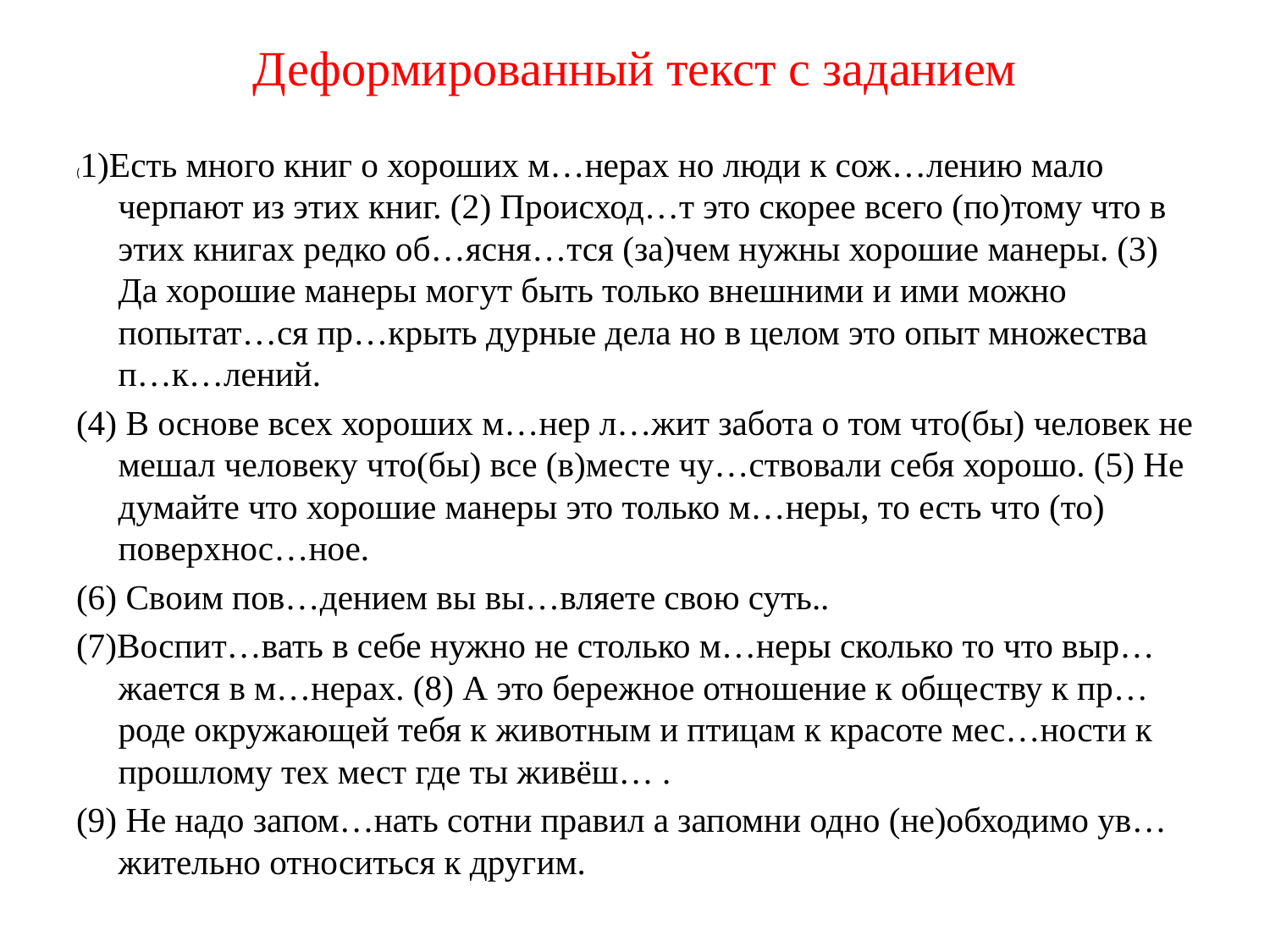

# Деформированный текст с заданием
(1)Есть много книг о хороших м…нерах но люди к сож…лению мало черпают из этих книг. (2) Происход…т это скорее всего (по)тому что в этих книгах редко об…ясня…тся (за)чем нужны хорошие манеры. (3) Да хорошие манеры могут быть только внешними и ими можно попытат…ся пр…крыть дурные дела но в целом это опыт множества п…к…лений.
(4) В основе всех хороших м…нер л…жит забота о том что(бы) человек не мешал человеку что(бы) все (в)месте чу…ствовали себя хорошо. (5) Не думайте что хорошие манеры это только м…неры, то есть что (то) поверхнос…ное.
(6) Своим пов…дением вы вы…вляете свою суть..
(7)Воспит…вать в себе нужно не столько м…неры сколько то что выр…жается в м…нерах. (8) А это бережное отношение к обществу к пр…роде окружающей тебя к животным и птицам к красоте мес…ности к прошлому тех мест где ты живёш… .
(9) Не надо запом…нать сотни правил а запомни одно (не)обходимо ув…жительно относиться к другим.